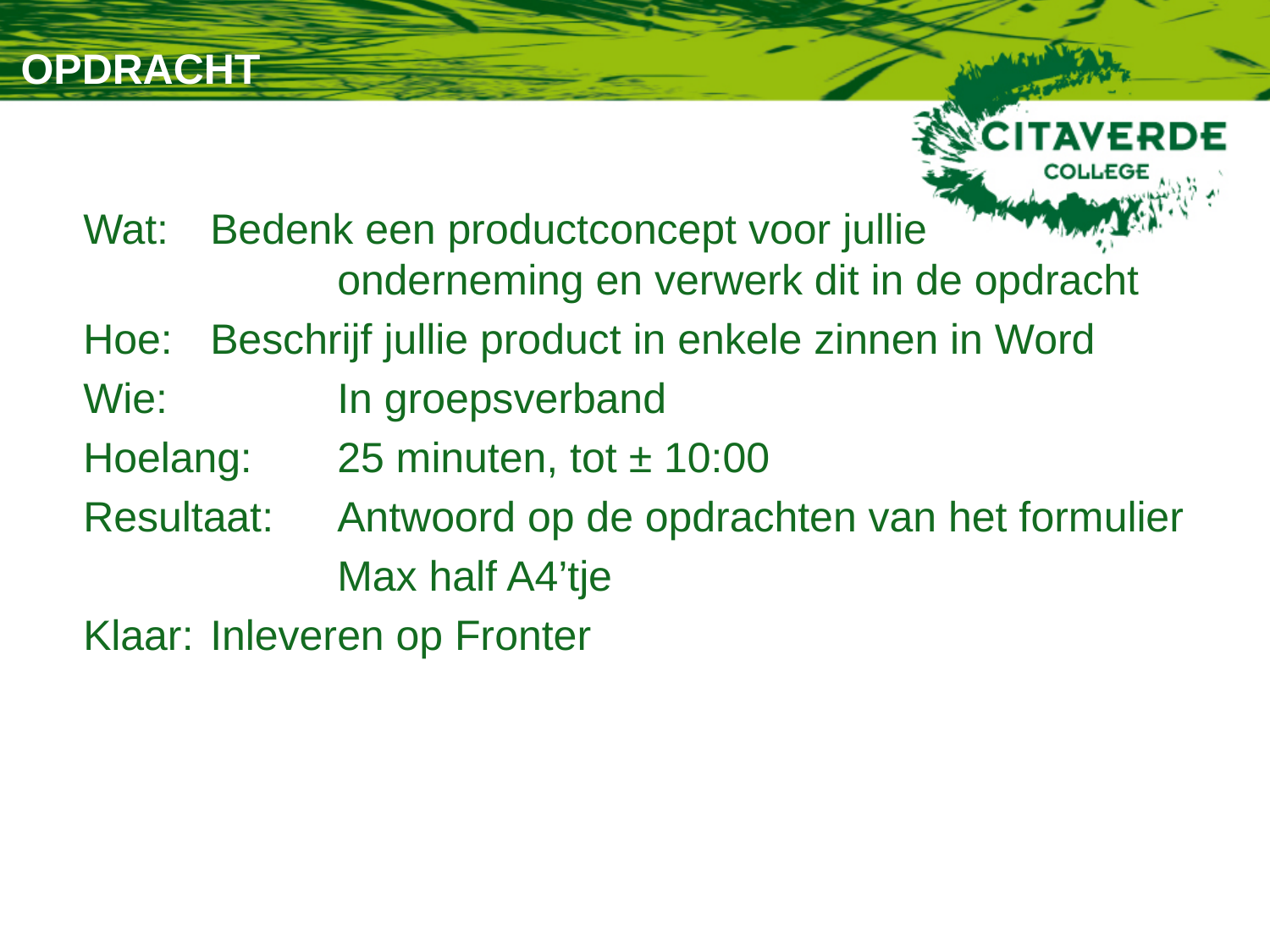

# OPDRACHT

Wat:	Bedenk een productconcept voor jullie 				onderneming en verwerk dit in de opdracht
Hoe: 	Beschrijf jullie product in enkele zinnen in Word
Wie:    	In groepsverband
Hoelang:	25 minuten, tot ± 10:00
Resultaat:	Antwoord op de opdrachten van het formulier
		Max half A4’tje
Klaar:	Inleveren op Fronter